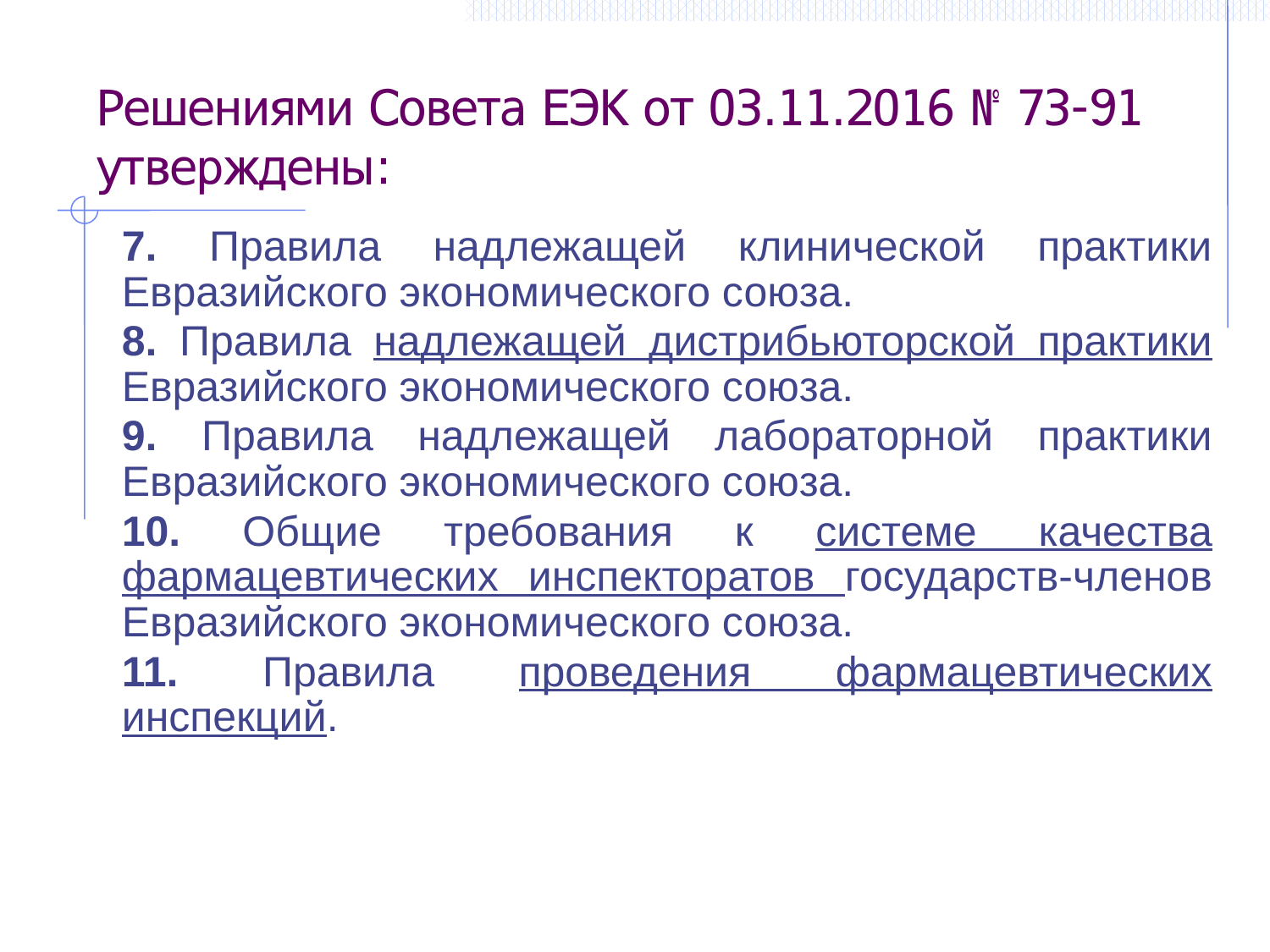

# Решениями Совета ЕЭК от 03.11.2016 № 73-91 утверждены:
7. Правила надлежащей клинической практики Евразийского экономического союза.
8. Правила надлежащей дистрибьюторской практики Евразийского экономического союза.
9. Правила надлежащей лабораторной практики Евразийского экономического союза.
10. Общие требования к системе качества фармацевтических инспекторатов государств-членов Евразийского экономического союза.
11. Правила проведения фармацевтических инспекций.